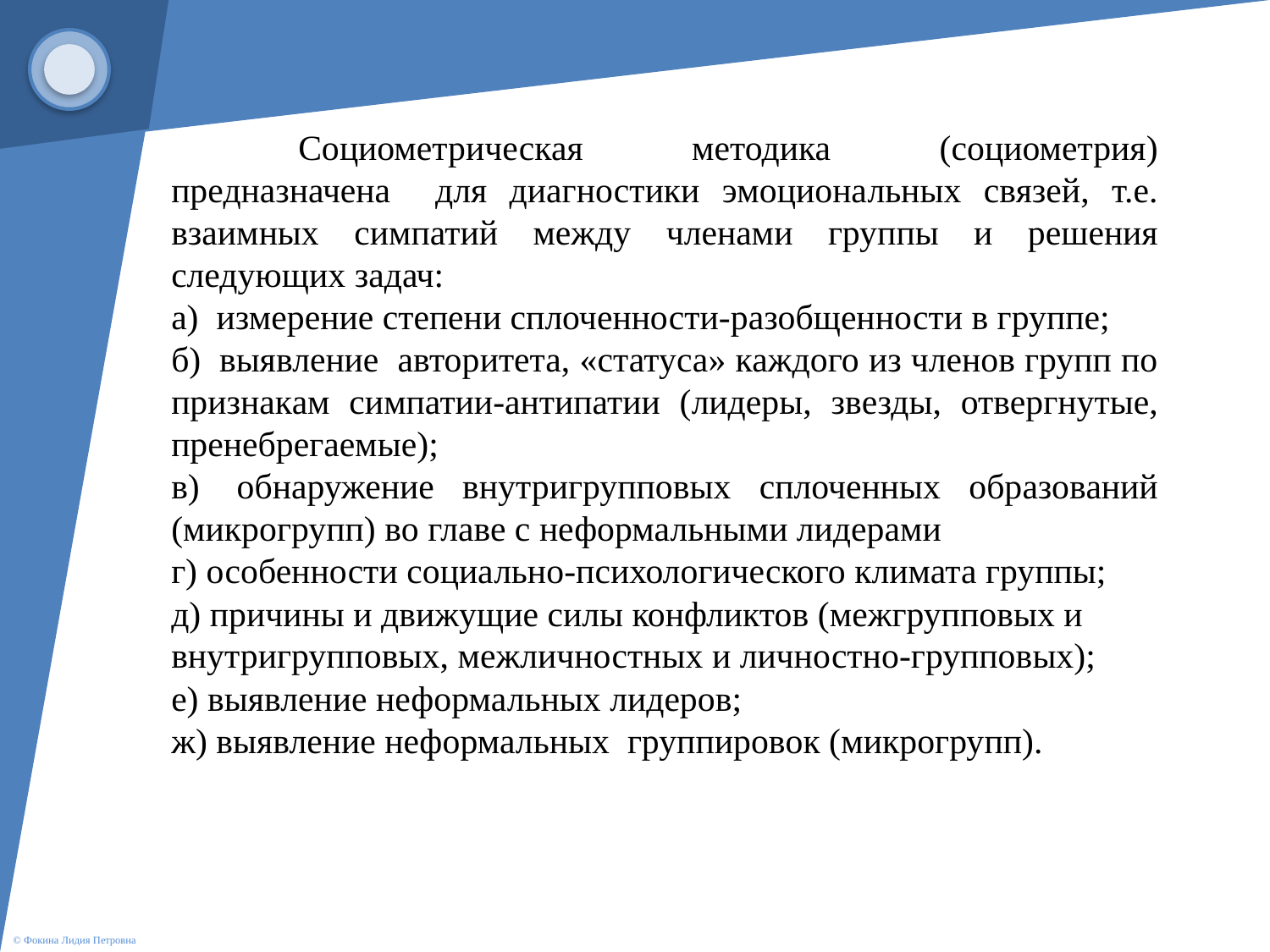

Социометрическая методика (социометрия) предназначена  для диагностики эмоциональных связей, т.е. взаимных симпатий между членами группы и решения следующих задач:
а)  измерение степени сплоченности-разобщенности в группе;
б)  выявление  авторитета, «статуса» каждого из членов групп по признакам симпатии-антипатии (лидеры, звезды, отвергнутые, пренебрегаемые);
в)  обнаружение внутригрупповых сплоченных образований (микрогрупп) во главе с неформальными лидерами
г) особенности социально-психологического климата группы;
д) причины и движущие силы конфликтов (межгрупповых и внутригрупповых, межличностных и личностно-групповых);
е) выявление неформальных лидеров;
ж) выявление неформальных  группировок (микрогрупп).

.